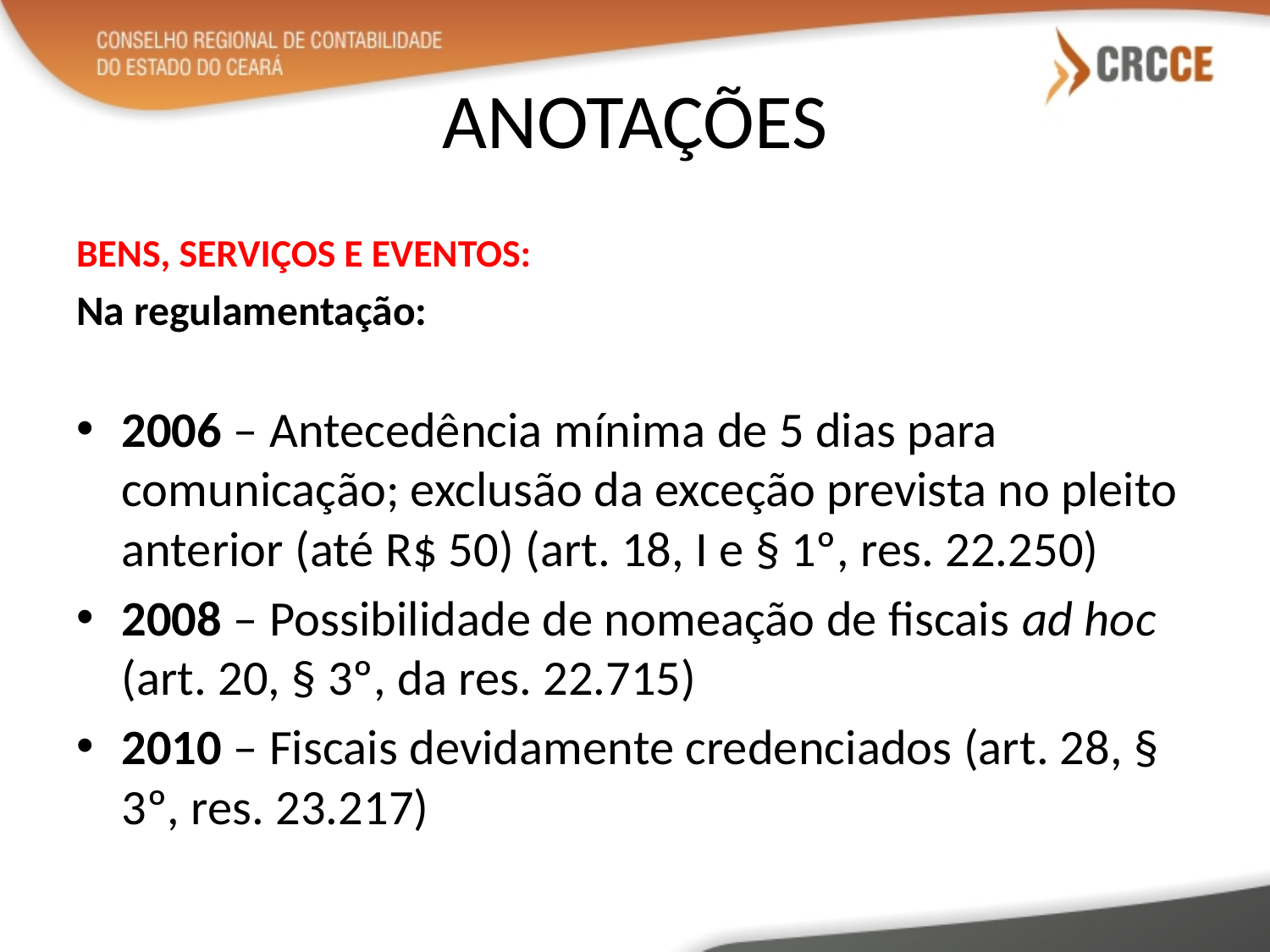

# ANOTAÇÕES
BENS, SERVIÇOS E EVENTOS:
Na regulamentação:

2006 – Antecedência mínima de 5 dias para comunicação; exclusão da exceção prevista no pleito anterior (até R$ 50) (art. 18, I e § 1º, res. 22.250)
2008 – Possibilidade de nomeação de fiscais ad hoc (art. 20, § 3º, da res. 22.715)
2010 – Fiscais devidamente credenciados (art. 28, § 3º, res. 23.217)